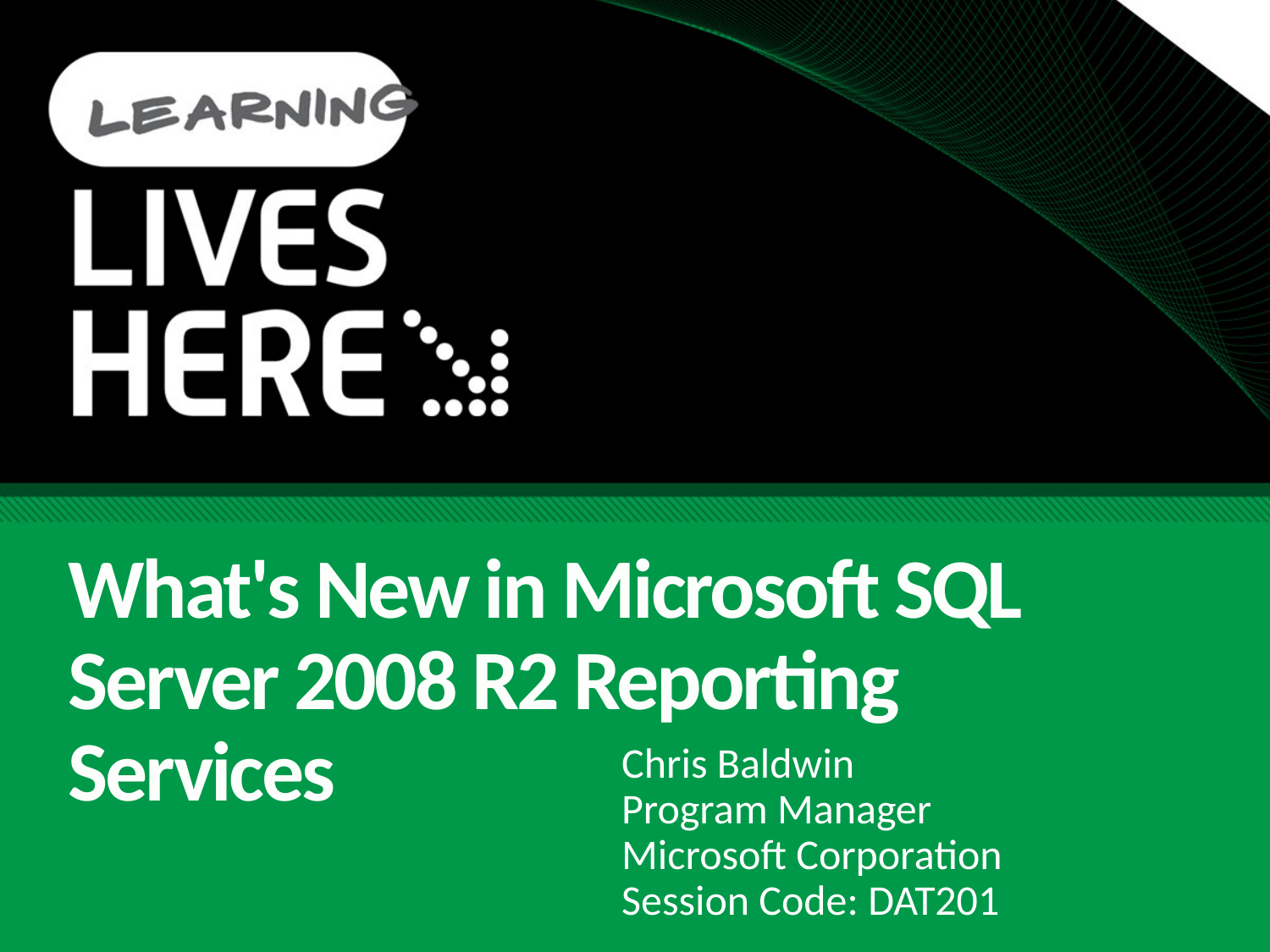

# What's New in Microsoft SQL Server 2008 R2 Reporting Services
Chris Baldwin
Program Manager
Microsoft Corporation
Session Code: DAT201